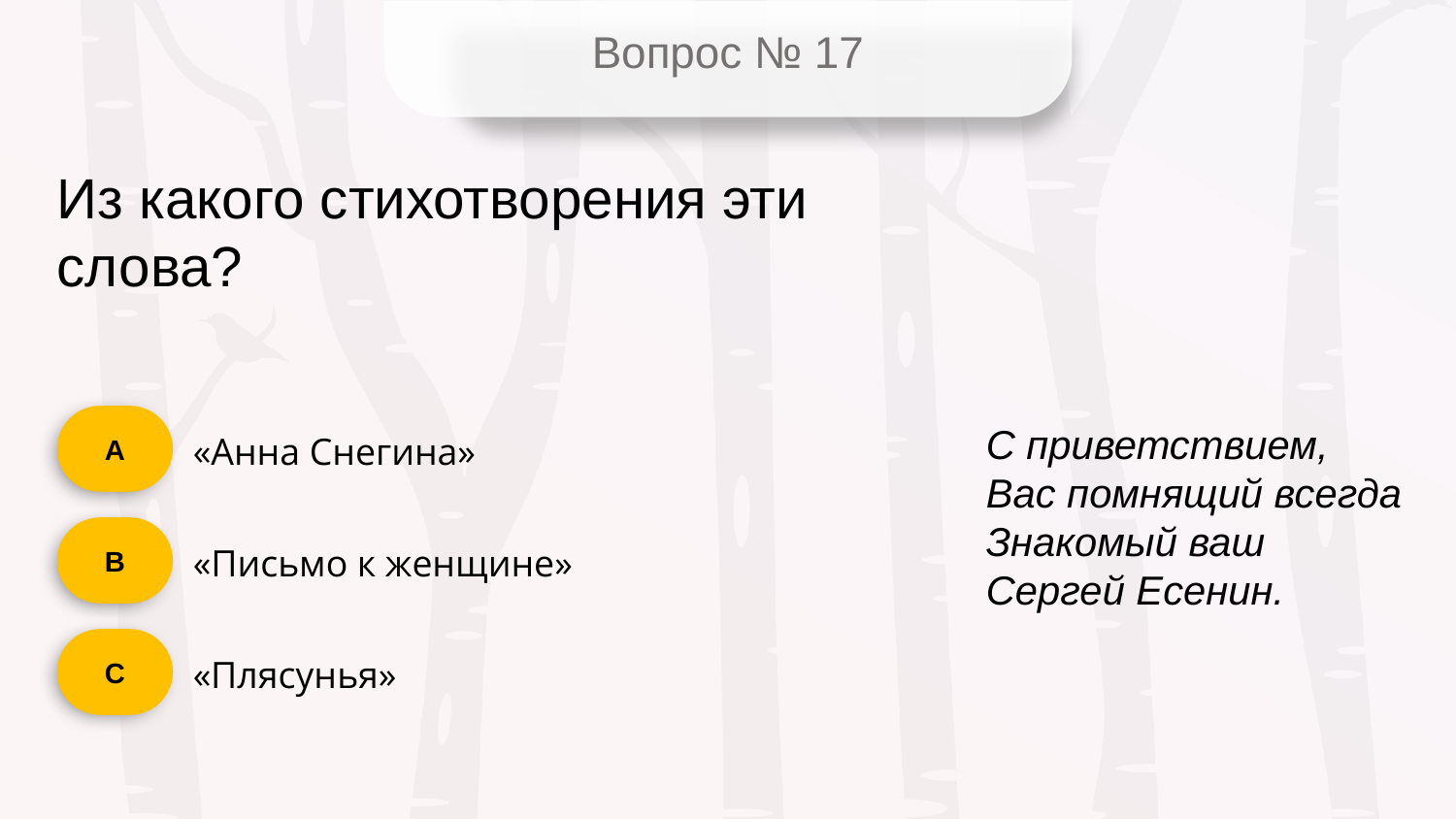

Вопрос № 17
Из какого стихотворения эти слова?
А
С приветствием,
Вас помнящий всегда
Знакомый ваш
Сергей Есенин.
«Анна Снегина»
B
«Письмо к женщине»
C
«Плясунья»